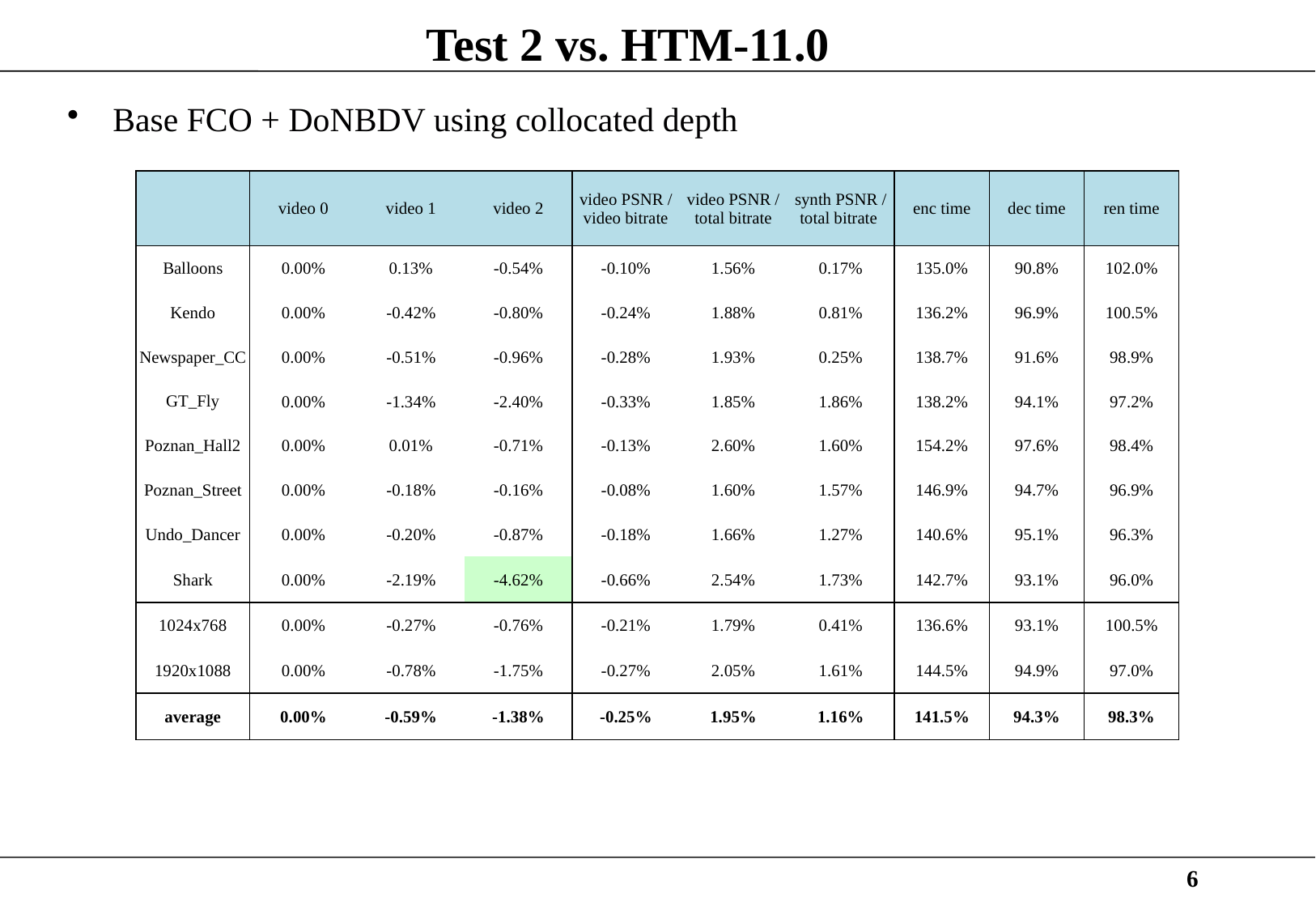

# Test 2 vs. HTM-11.0
Base FCO + DoNBDV using collocated depth
|  | video 0 | video 1 | video 2 | video PSNR / video bitrate | video PSNR / total bitrate | synth PSNR / total bitrate | enc time | dec time | ren time |
| --- | --- | --- | --- | --- | --- | --- | --- | --- | --- |
| Balloons | 0.00% | 0.13% | -0.54% | -0.10% | 1.56% | 0.17% | 135.0% | 90.8% | 102.0% |
| Kendo | 0.00% | -0.42% | -0.80% | -0.24% | 1.88% | 0.81% | 136.2% | 96.9% | 100.5% |
| Newspaper\_CC | 0.00% | -0.51% | -0.96% | -0.28% | 1.93% | 0.25% | 138.7% | 91.6% | 98.9% |
| GT\_Fly | 0.00% | -1.34% | -2.40% | -0.33% | 1.85% | 1.86% | 138.2% | 94.1% | 97.2% |
| Poznan\_Hall2 | 0.00% | 0.01% | -0.71% | -0.13% | 2.60% | 1.60% | 154.2% | 97.6% | 98.4% |
| Poznan\_Street | 0.00% | -0.18% | -0.16% | -0.08% | 1.60% | 1.57% | 146.9% | 94.7% | 96.9% |
| Undo\_Dancer | 0.00% | -0.20% | -0.87% | -0.18% | 1.66% | 1.27% | 140.6% | 95.1% | 96.3% |
| Shark | 0.00% | -2.19% | -4.62% | -0.66% | 2.54% | 1.73% | 142.7% | 93.1% | 96.0% |
| 1024x768 | 0.00% | -0.27% | -0.76% | -0.21% | 1.79% | 0.41% | 136.6% | 93.1% | 100.5% |
| 1920x1088 | 0.00% | -0.78% | -1.75% | -0.27% | 2.05% | 1.61% | 144.5% | 94.9% | 97.0% |
| average | 0.00% | -0.59% | -1.38% | -0.25% | 1.95% | 1.16% | 141.5% | 94.3% | 98.3% |
6